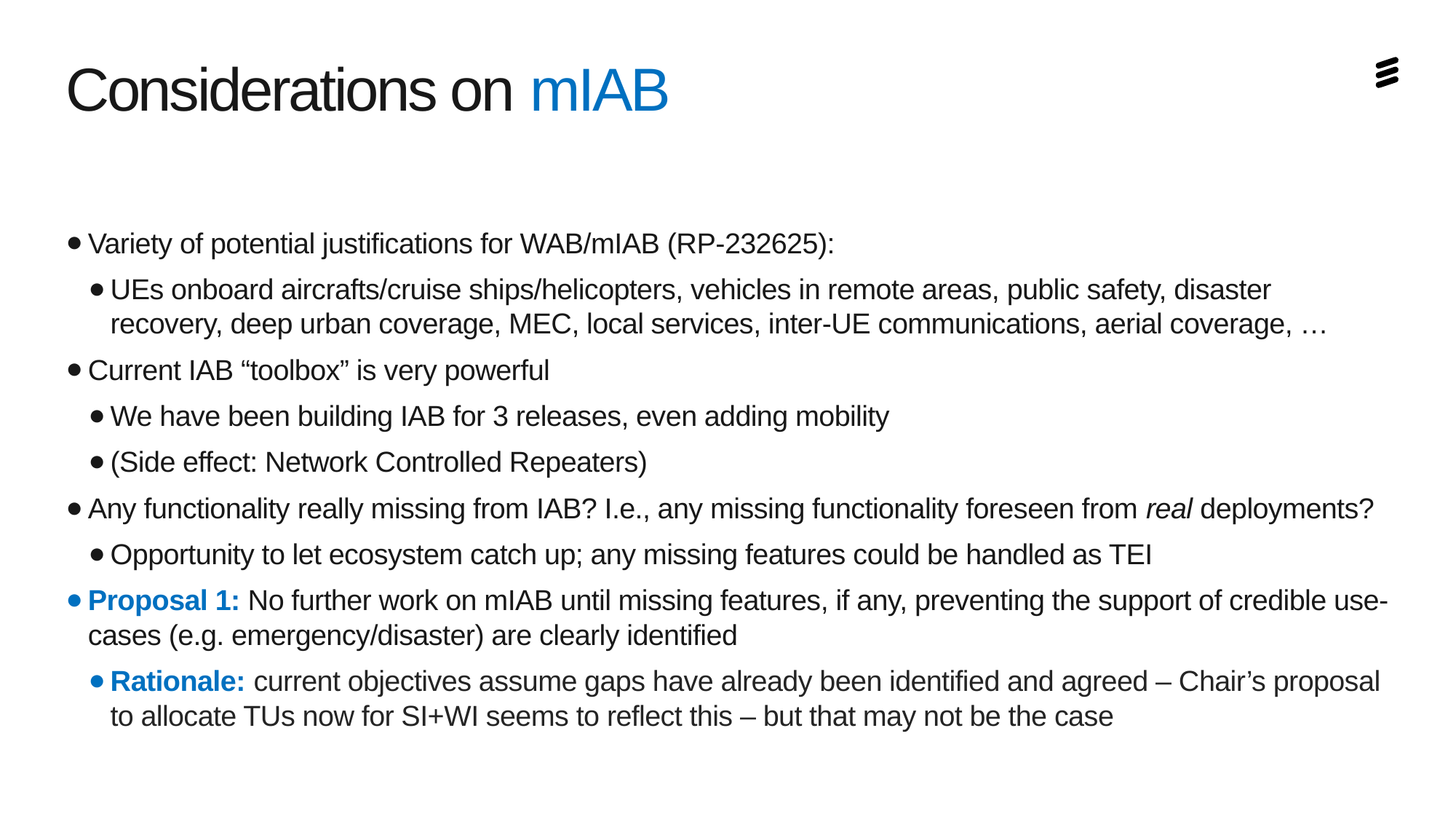

# Considerations on mIAB
Variety of potential justifications for WAB/mIAB (RP-232625):
UEs onboard aircrafts/cruise ships/helicopters, vehicles in remote areas, public safety, disaster recovery, deep urban coverage, MEC, local services, inter-UE communications, aerial coverage, …
Current IAB “toolbox” is very powerful
We have been building IAB for 3 releases, even adding mobility
(Side effect: Network Controlled Repeaters)
Any functionality really missing from IAB? I.e., any missing functionality foreseen from real deployments?
Opportunity to let ecosystem catch up; any missing features could be handled as TEI
Proposal 1: No further work on mIAB until missing features, if any, preventing the support of credible use-cases (e.g. emergency/disaster) are clearly identified
Rationale: current objectives assume gaps have already been identified and agreed – Chair’s proposal to allocate TUs now for SI+WI seems to reflect this – but that may not be the case